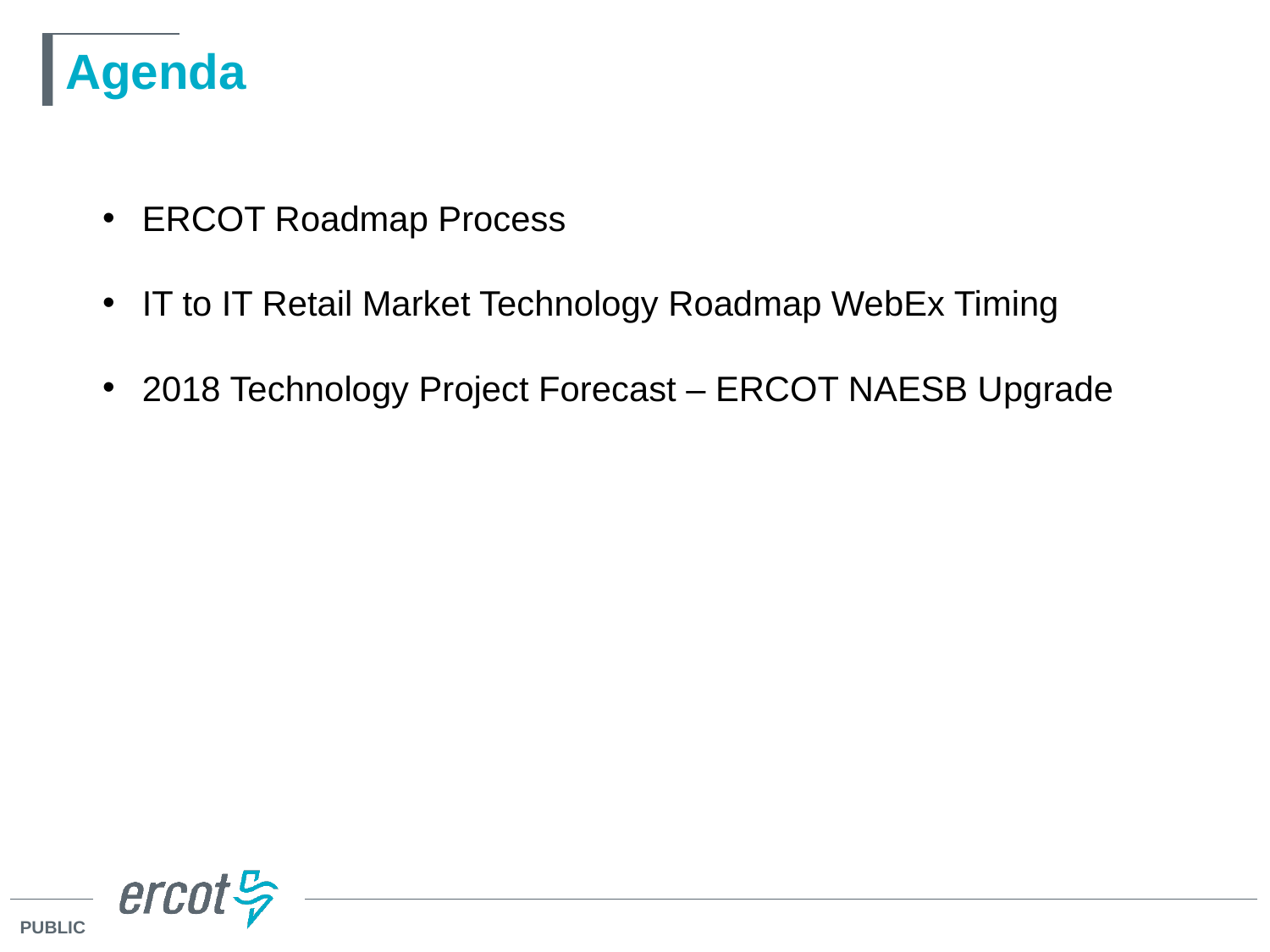

# Agenda
ERCOT Roadmap Process
IT to IT Retail Market Technology Roadmap WebEx Timing

2018 Technology Project Forecast – ERCOT NAESB Upgrade